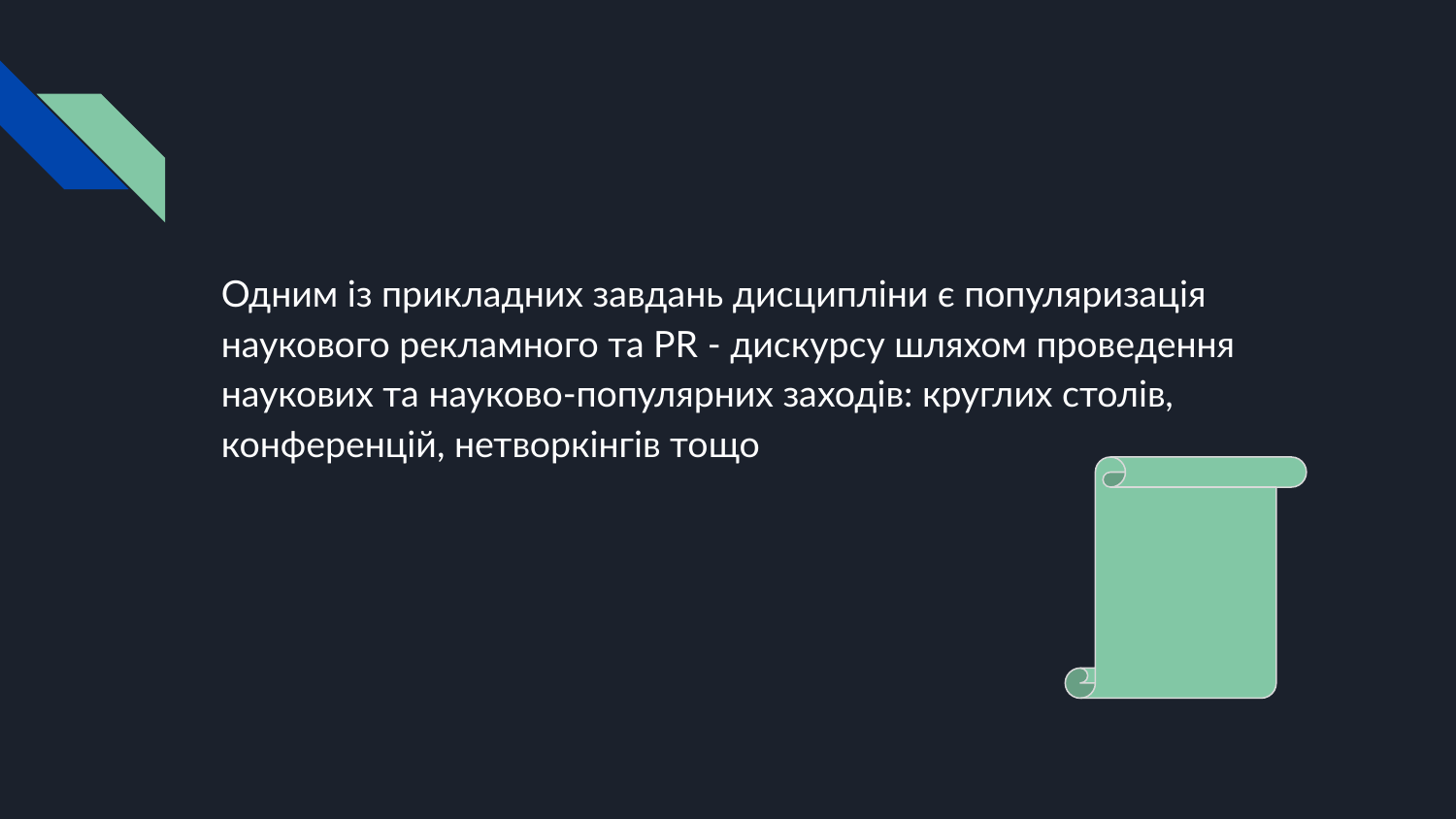

Одним із прикладних завдань дисципліни є популяризація наукового рекламного та PR - дискурсу шляхом проведення наукових та науково-популярних заходів: круглих столів, конференцій, нетворкінгів тощо